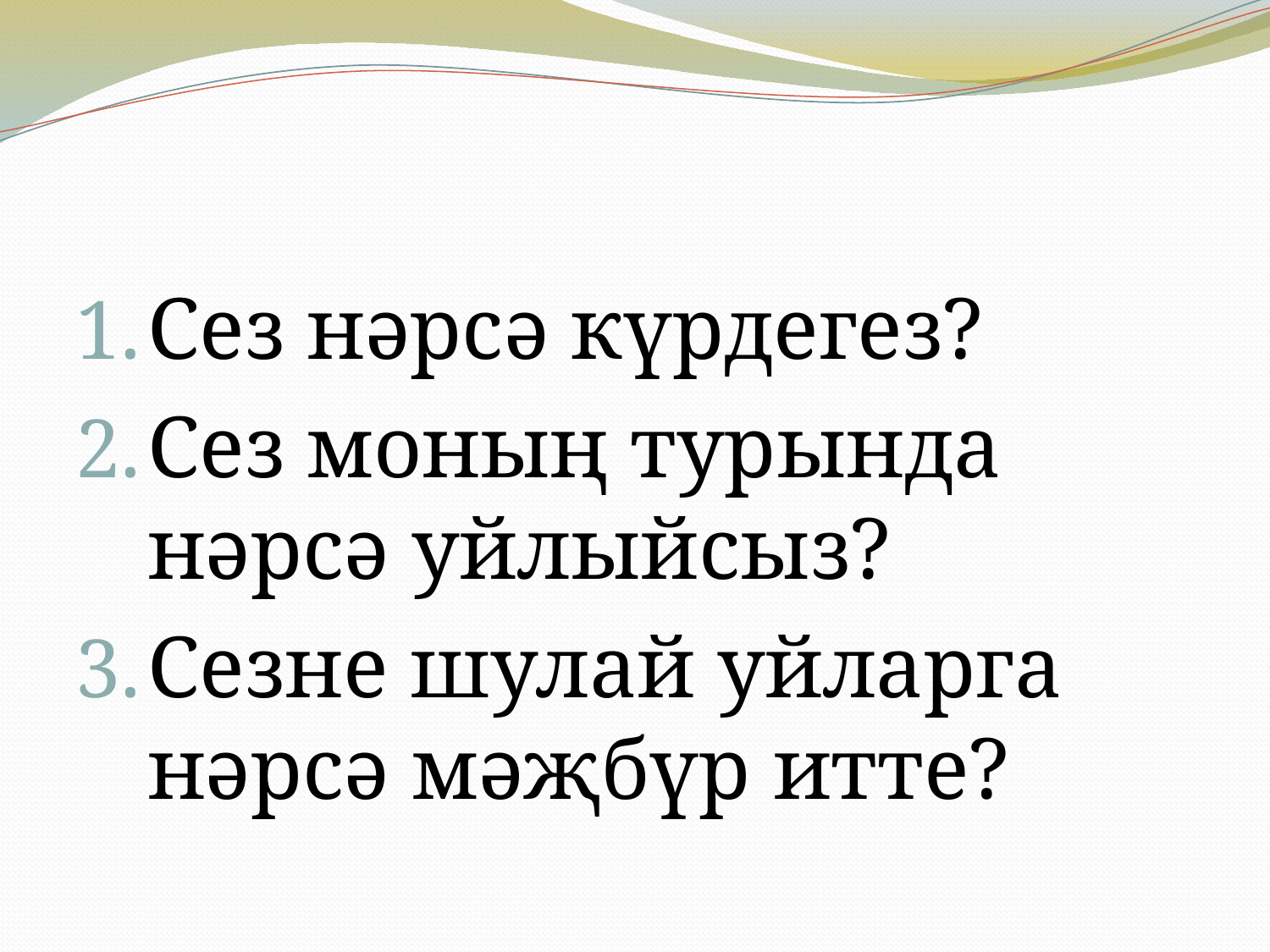

Сез нәрсә күрдегез?
Сез моның турында нәрсә уйлыйсыз?
Сезне шулай уйларга нәрсә мәҗбүр итте?